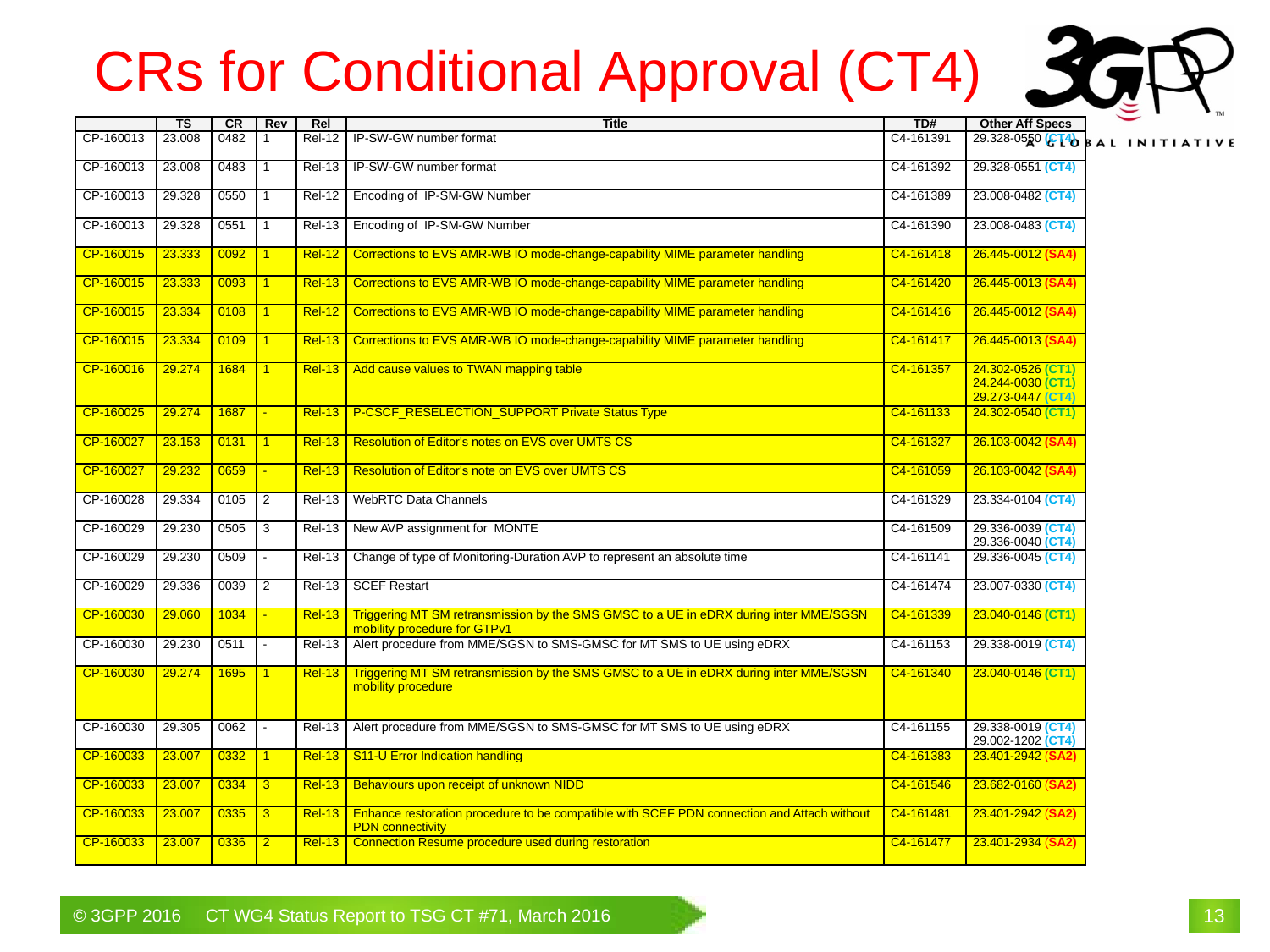

# CRs for Conditional Approval (CT4)
|  | TS | CR | Rev | Rel | Title | TD# | Other Aff Specs |
| --- | --- | --- | --- | --- | --- | --- | --- |
| CP-160013 | 23.008 | 0482 | 1 | Rel-12 | IP-SW-GW number format | C4-161391 | 29.328-0550 (CT4) |
| CP-160013 | 23.008 | 0483 | 1 | Rel-13 | IP-SW-GW number format | C4-161392 | 29.328-0551 (CT4) |
| CP-160013 | 29.328 | 0550 | 1 | Rel-12 | Encoding of IP-SM-GW Number | C4-161389 | 23.008-0482 (CT4) |
| CP-160013 | 29.328 | 0551 | 1 | Rel-13 | Encoding of IP-SM-GW Number | C4-161390 | 23.008-0483 (CT4) |
| CP-160015 | 23.333 | 0092 | 1 | Rel-12 | Corrections to EVS AMR-WB IO mode-change-capability MIME parameter handling | C4-161418 | 26.445-0012 (SA4) |
| CP-160015 | 23.333 | 0093 | 1 | Rel-13 | Corrections to EVS AMR-WB IO mode-change-capability MIME parameter handling | C4-161420 | 26.445-0013 (SA4) |
| CP-160015 | 23.334 | 0108 | 1 | Rel-12 | Corrections to EVS AMR-WB IO mode-change-capability MIME parameter handling | C4-161416 | 26.445-0012 (SA4) |
| CP-160015 | 23.334 | 0109 | 1 | Rel-13 | Corrections to EVS AMR-WB IO mode-change-capability MIME parameter handling | C4-161417 | 26.445-0013 (SA4) |
| CP-160016 | 29.274 | 1684 | 1 | Rel-13 | Add cause values to TWAN mapping table | C4-161357 | 24.302-0526 (CT1) 24.244-0030 (CT1) 29.273-0447 (CT4) |
| CP-160025 | 29.274 | 1687 | - | Rel-13 | P-CSCF\_RESELECTION\_SUPPORT Private Status Type | C4-161133 | 24.302-0540 (CT1) |
| CP-160027 | 23.153 | 0131 | 1 | Rel-13 | Resolution of Editor's notes on EVS over UMTS CS | C4-161327 | 26.103-0042 (SA4) |
| CP-160027 | 29.232 | 0659 | - | Rel-13 | Resolution of Editor's note on EVS over UMTS CS | C4-161059 | 26.103-0042 (SA4) |
| CP-160028 | 29.334 | 0105 | 2 | Rel-13 | WebRTC Data Channels | C4-161329 | 23.334-0104 (CT4) |
| CP-160029 | 29.230 | 0505 | 3 | Rel-13 | New AVP assignment for MONTE | C4-161509 | 29.336-0039 (CT4) 29.336-0040 (CT4) |
| CP-160029 | 29.230 | 0509 | - | Rel-13 | Change of type of Monitoring-Duration AVP to represent an absolute time | C4-161141 | 29.336-0045 (CT4) |
| CP-160029 | 29.336 | 0039 | 2 | Rel-13 | SCEF Restart | C4-161474 | 23.007-0330 (CT4) |
| CP-160030 | 29.060 | 1034 | - | Rel-13 | Triggering MT SM retransmission by the SMS GMSC to a UE in eDRX during inter MME/SGSN mobility procedure for GTPv1 | C4-161339 | 23.040-0146 (CT1) |
| CP-160030 | 29.230 | 0511 | - | Rel-13 | Alert procedure from MME/SGSN to SMS-GMSC for MT SMS to UE using eDRX | C4-161153 | 29.338-0019 (CT4) |
| CP-160030 | 29.274 | 1695 | 1 | Rel-13 | Triggering MT SM retransmission by the SMS GMSC to a UE in eDRX during inter MME/SGSN mobility procedure | C4-161340 | 23.040-0146 (CT1) |
| CP-160030 | 29.305 | 0062 | - | Rel-13 | Alert procedure from MME/SGSN to SMS-GMSC for MT SMS to UE using eDRX | C4-161155 | 29.338-0019 (CT4) 29.002-1202 (CT4) |
| CP-160033 | 23.007 | 0332 | 1 | Rel-13 | S11-U Error Indication handling | C4-161383 | 23.401-2942 (SA2) |
| CP-160033 | 23.007 | 0334 | 3 | Rel-13 | Behaviours upon receipt of unknown NIDD | C4-161546 | 23.682-0160 (SA2) |
| CP-160033 | 23.007 | 0335 | 3 | Rel-13 | Enhance restoration procedure to be compatible with SCEF PDN connection and Attach without PDN connectivity | C4-161481 | 23.401-2942 (SA2) |
| CP-160033 | 23.007 | 0336 | 2 | Rel-13 | Connection Resume procedure used during restoration | C4-161477 | 23.401-2934 (SA2) |